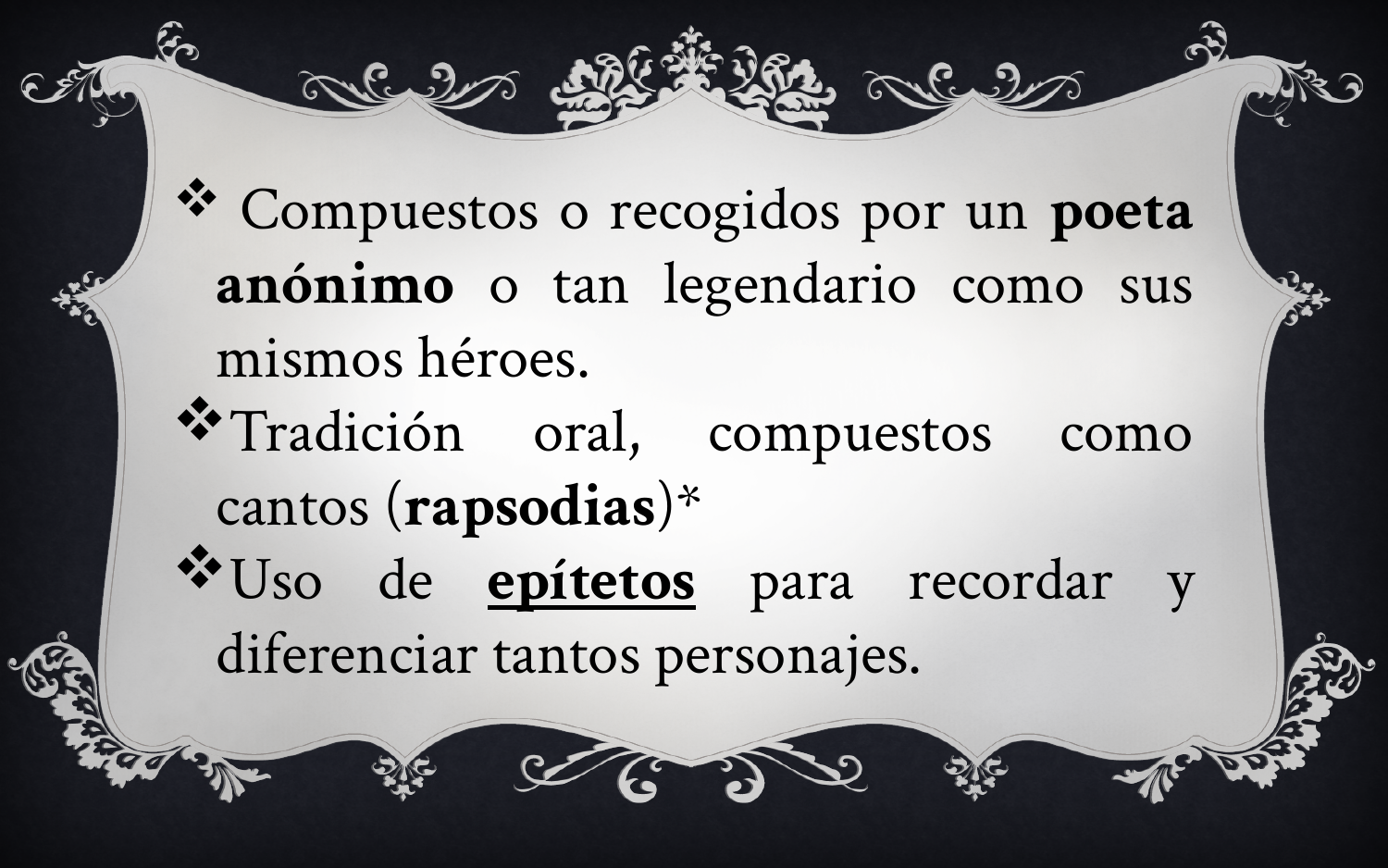

Compuestos o recogidos por un poeta anónimo o tan legendario como sus mismos héroes.
Tradición oral, compuestos como cantos (rapsodias)*
Uso de epítetos para recordar y diferenciar tantos personajes.